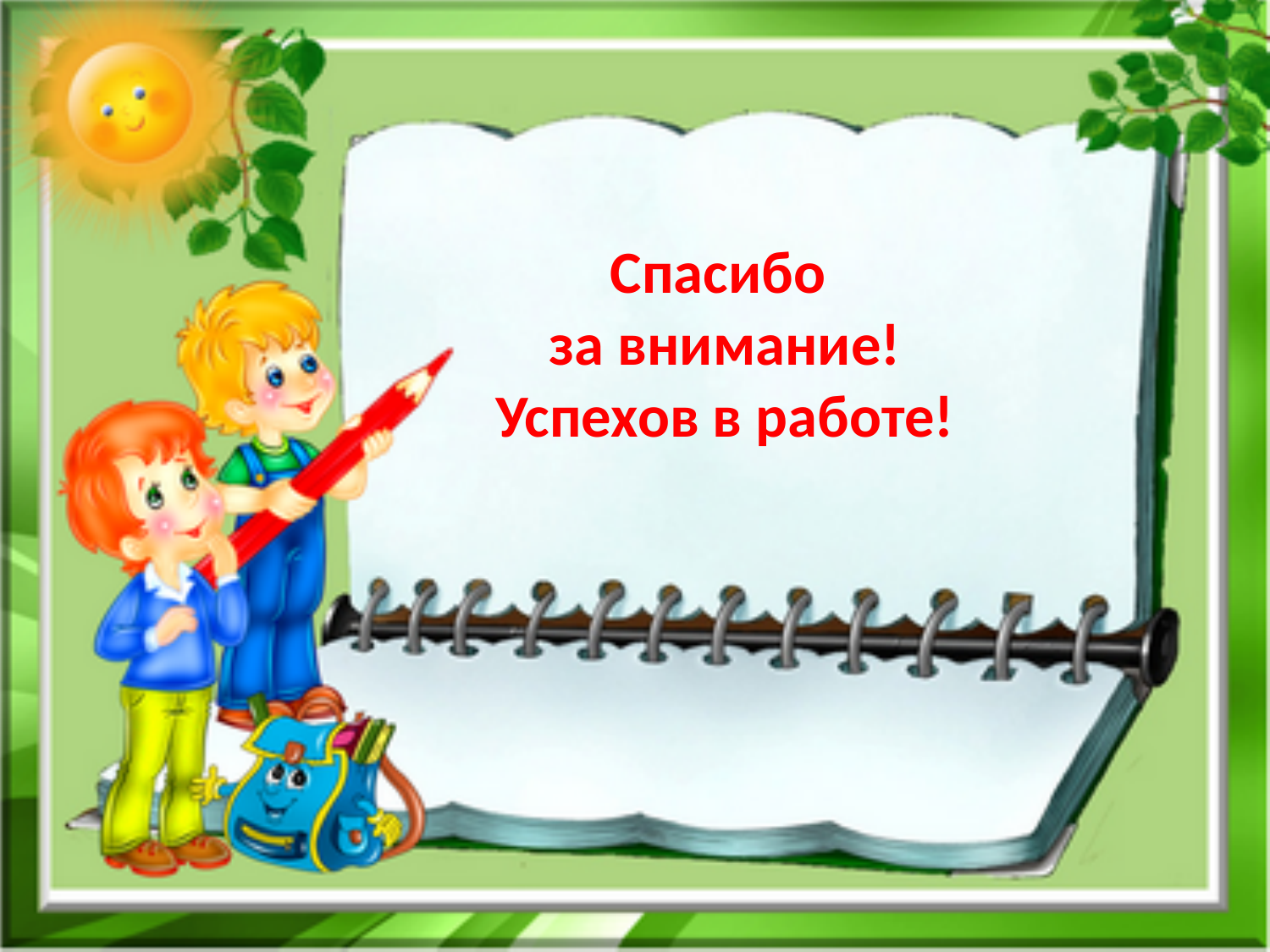

# Спасибо за внимание! Успехов в работе!